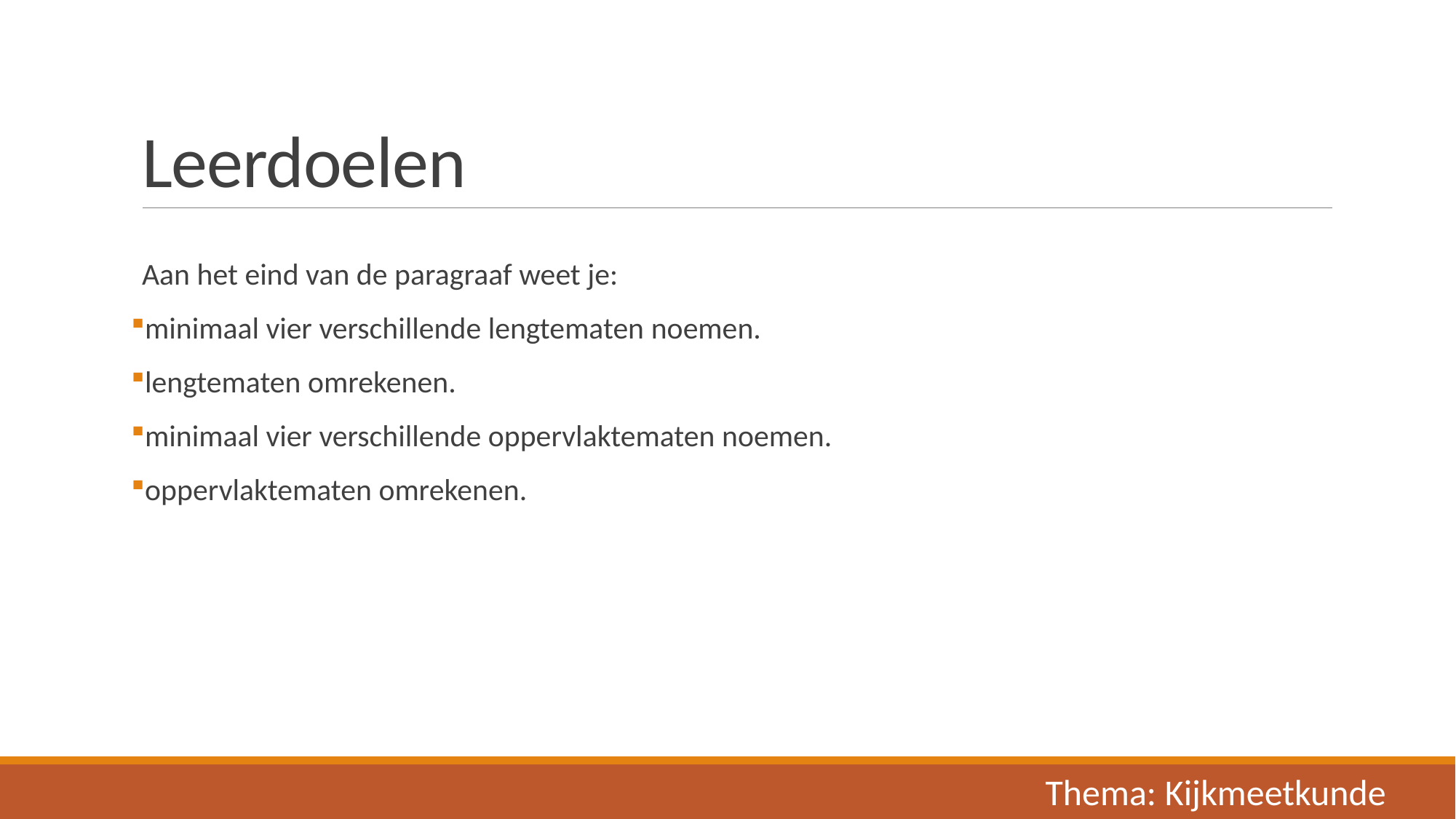

# Leerdoelen
Aan het eind van de paragraaf weet je:
minimaal vier verschillende lengtematen noemen.
lengtematen omrekenen.
minimaal vier verschillende oppervlaktematen noemen.
oppervlaktematen omrekenen.

Thema: Kijkmeetkunde